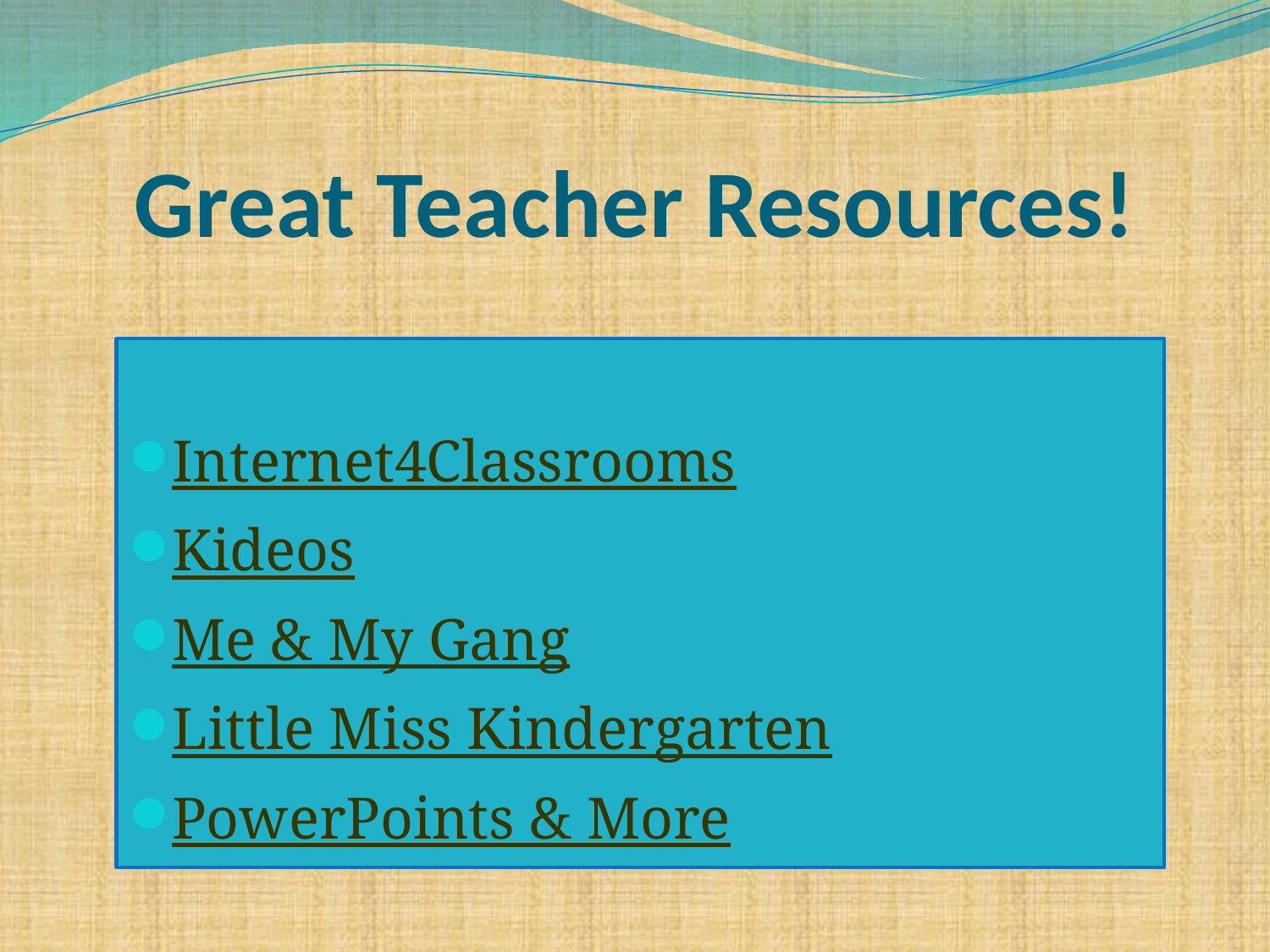

# Great Teacher Resources!

Internet4Classrooms
Kideos
Me & My Gang
Little Miss Kindergarten
PowerPoints & More